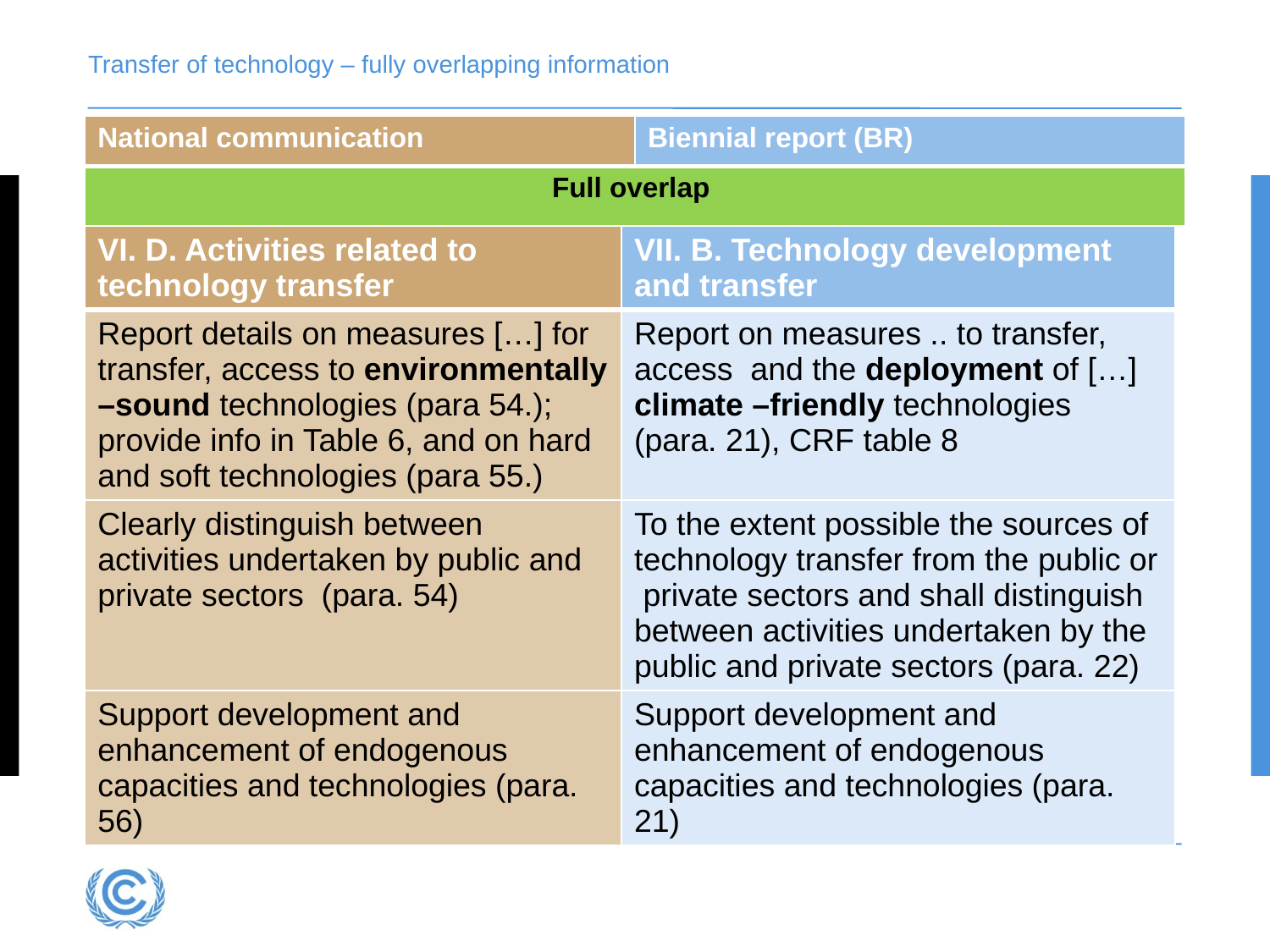

# Transfer of technology – fully overlapping information
| National communication | Biennial report (BR) |
| --- | --- |
| Full overlap |  |
| VI. D. Activities related to technology transfer | VII. B. Technology development and transfer |
| --- | --- |
| Report details on measures […] for transfer, access to environmentally –sound technologies (para 54.); provide info in Table 6, and on hard and soft technologies (para 55.) | Report on measures .. to transfer, access and the deployment of […] climate –friendly technologies (para. 21), CRF table 8 |
| Clearly distinguish between activities undertaken by public and private sectors (para. 54) | To the extent possible the sources of technology transfer from the public or private sectors and shall distinguish between activities undertaken by the public and private sectors (para. 22) |
| Support development and enhancement of endogenous capacities and technologies (para. 56) | Support development and enhancement of endogenous capacities and technologies (para. 21) |